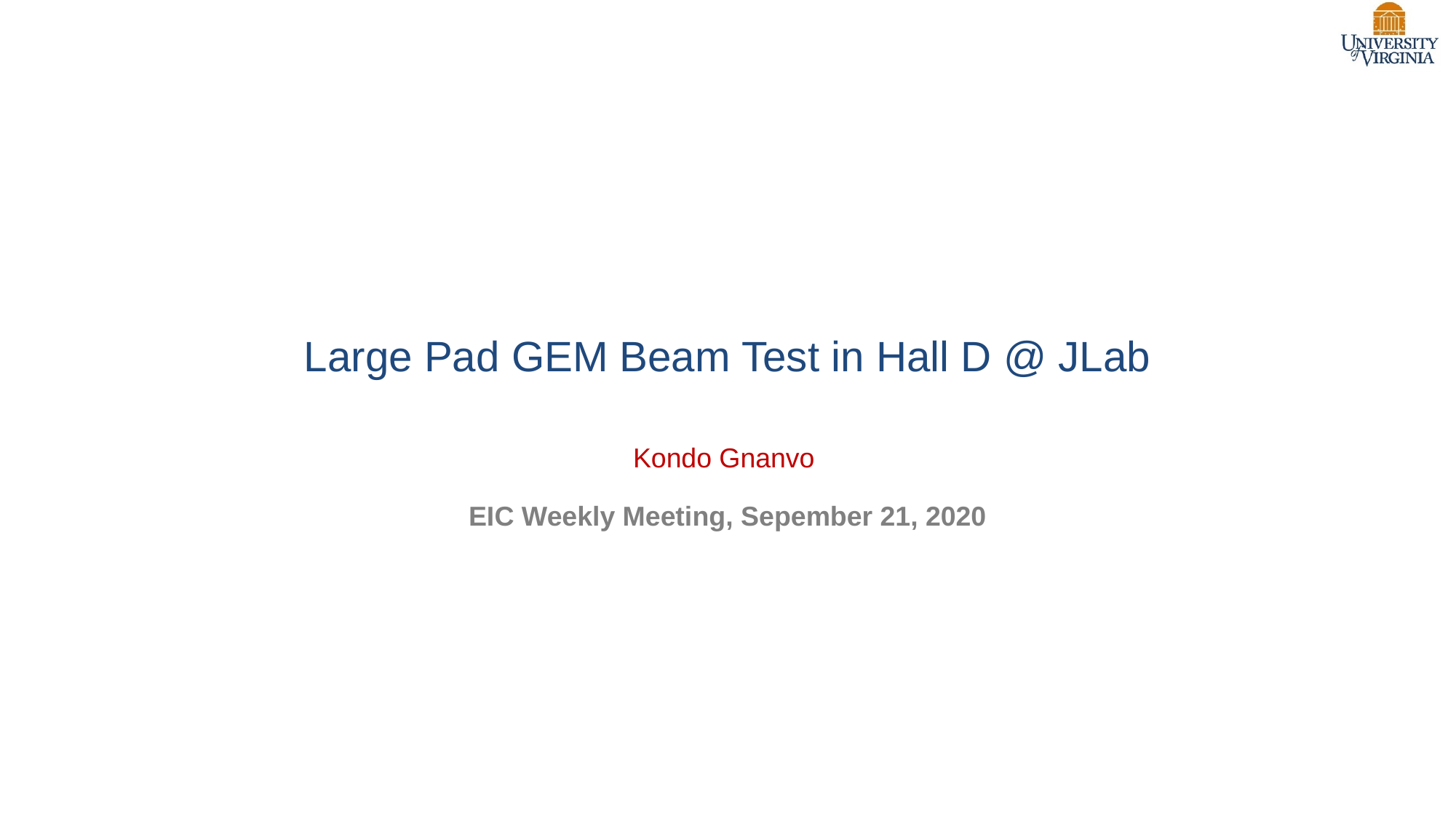

# Large Pad GEM Beam Test in Hall D @ JLab
Kondo Gnanvo
EIC Weekly Meeting, Sepember 21, 2020